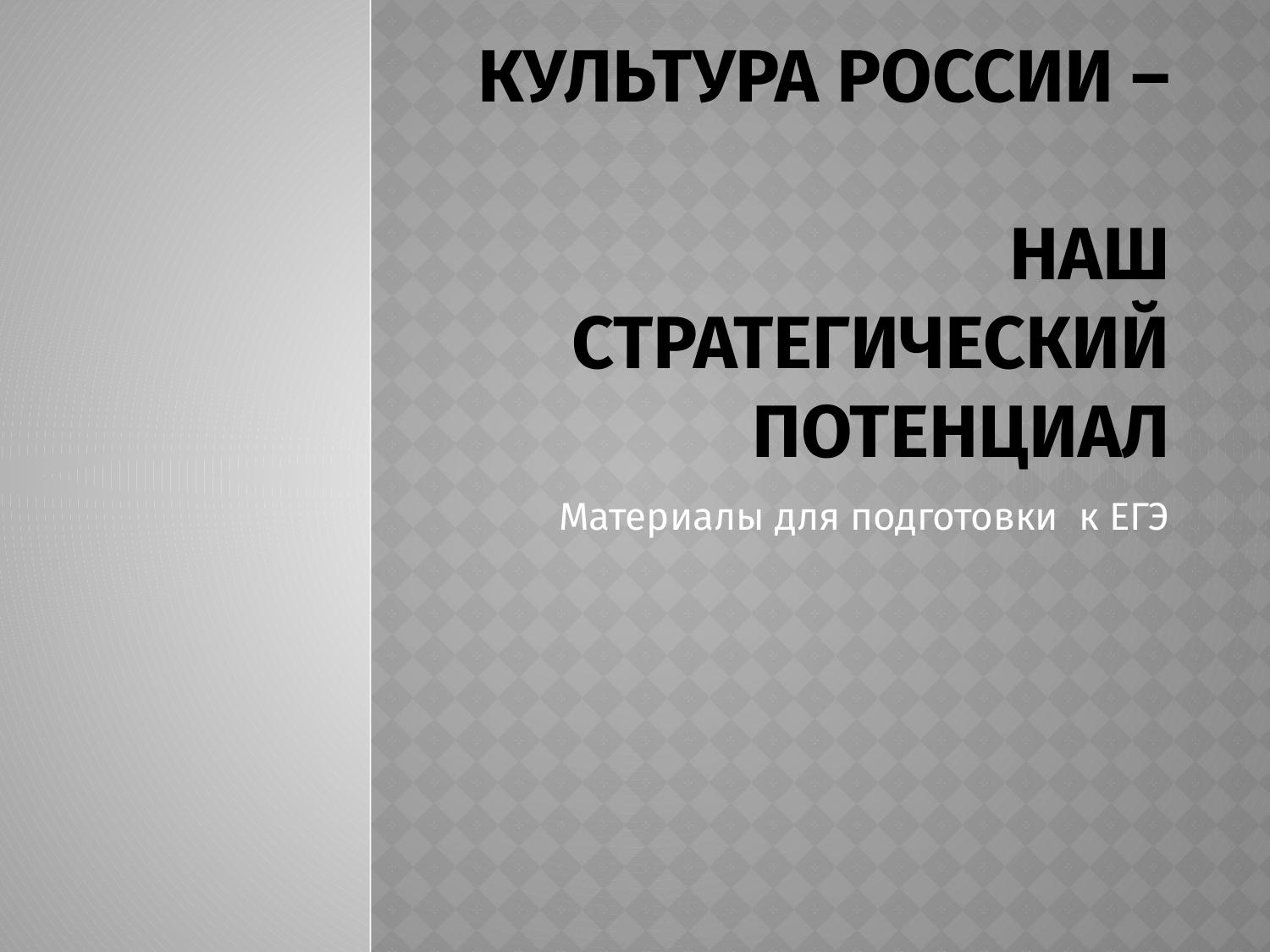

# Культура России – наш стратегический потенциал
Материалы для подготовки  к ЕГЭ